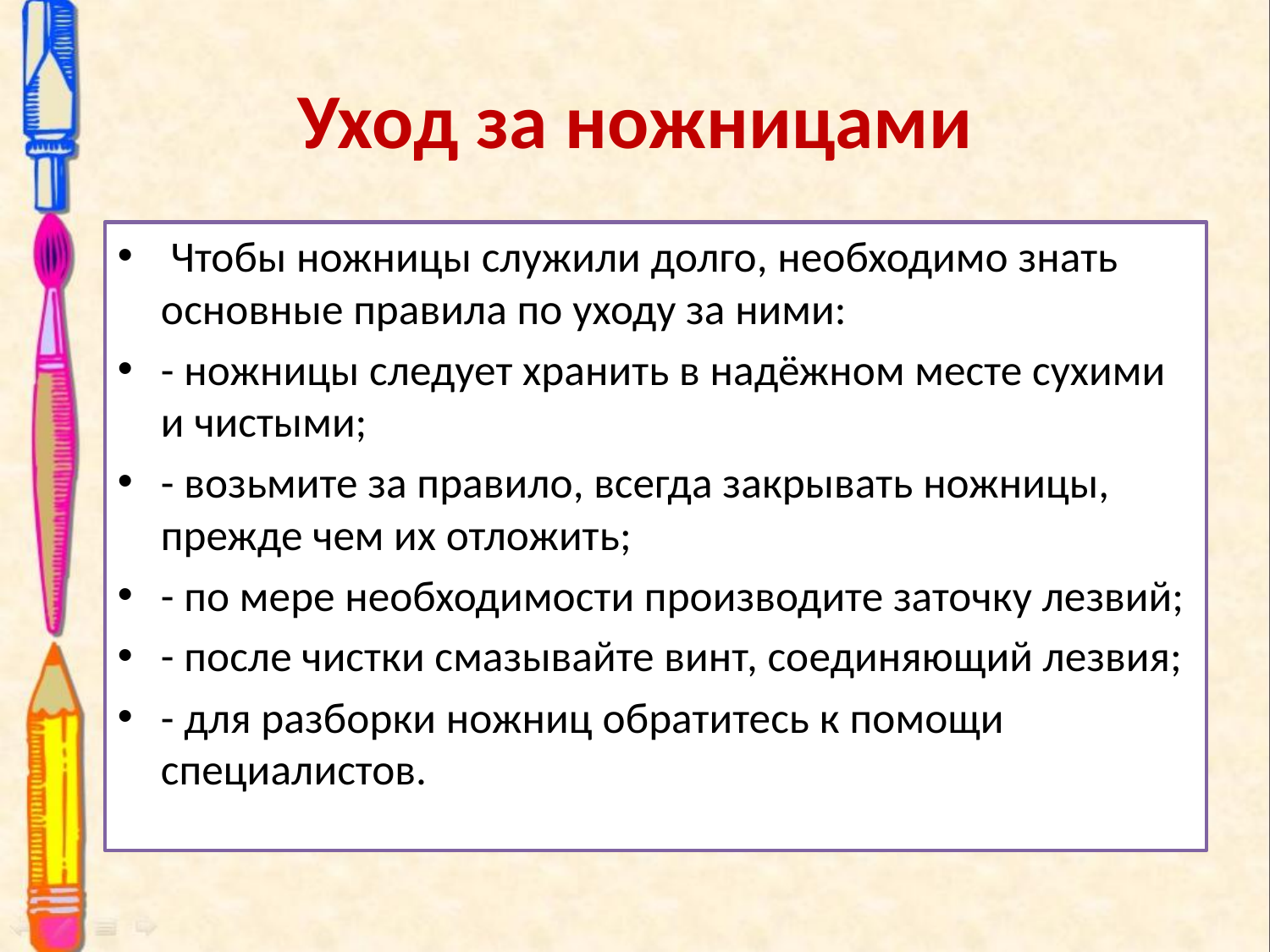

# Уход за ножницами
 Чтобы ножницы служили долго, необходимо знать основные правила по уходу за ними:
- ножницы следует хранить в надёжном месте сухими и чистыми;
- возьмите за правило, всегда закрывать ножницы, прежде чем их отложить;
- по мере необходимости производите заточку лезвий;
- после чистки смазывайте винт, соединяющий лезвия;
- для разборки ножниц обратитесь к помощи специалистов.